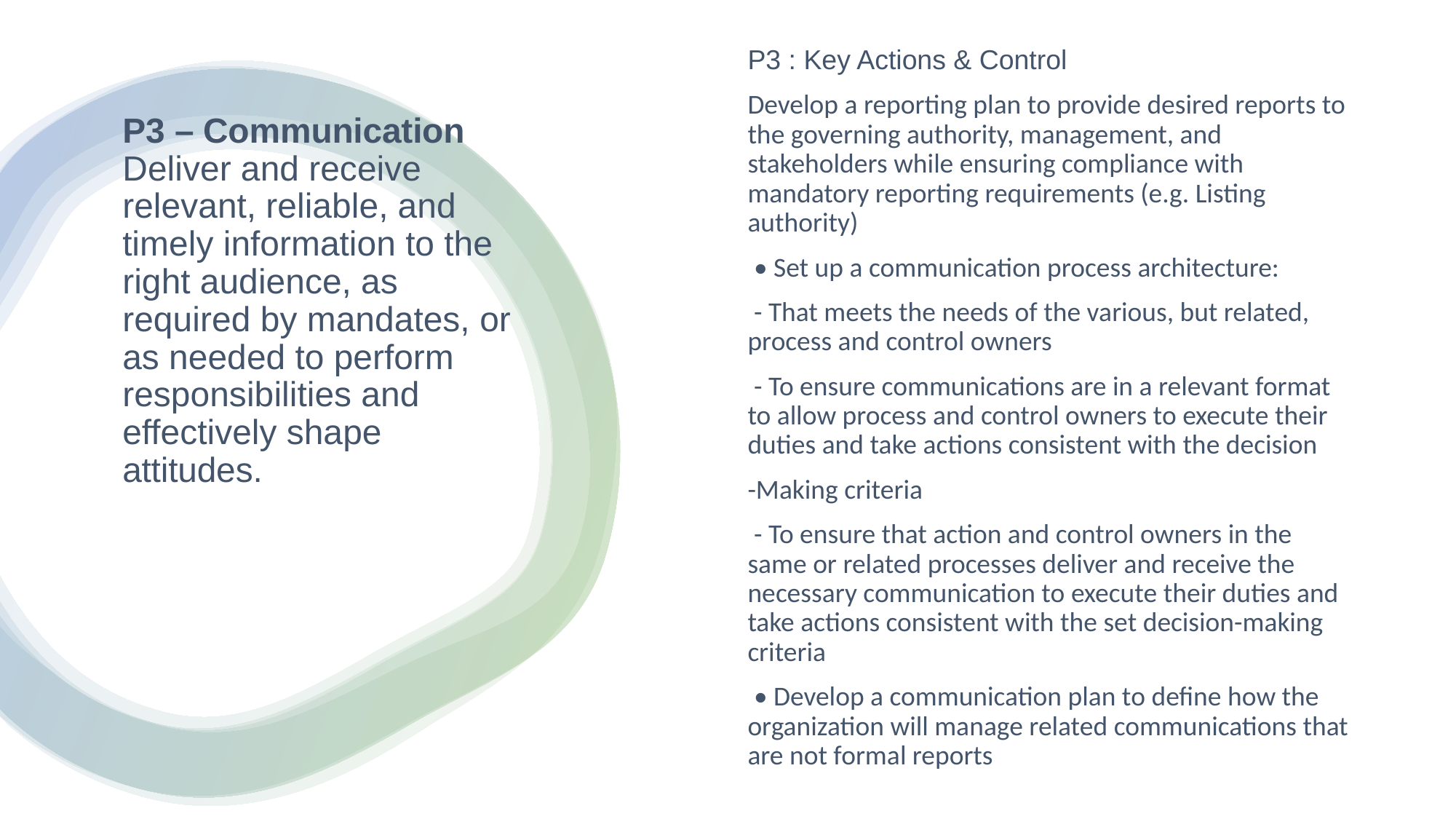

# P3 – Communication Deliver and receive relevant, reliable, and timely information to the right audience, as required by mandates, or as needed to perform responsibilities and effectively shape attitudes.

P3 : Key Actions & Control
Develop a reporting plan to provide desired reports to the governing authority, management, and stakeholders while ensuring compliance with mandatory reporting requirements (e.g. Listing authority)
 • Set up a communication process architecture:
 - That meets the needs of the various, but related, process and control owners
 - To ensure communications are in a relevant format to allow process and control owners to execute their duties and take actions consistent with the decision
-Making criteria
 - To ensure that action and control owners in the same or related processes deliver and receive the necessary communication to execute their duties and take actions consistent with the set decision-making criteria
 • Develop a communication plan to define how the organization will manage related communications that are not formal reports